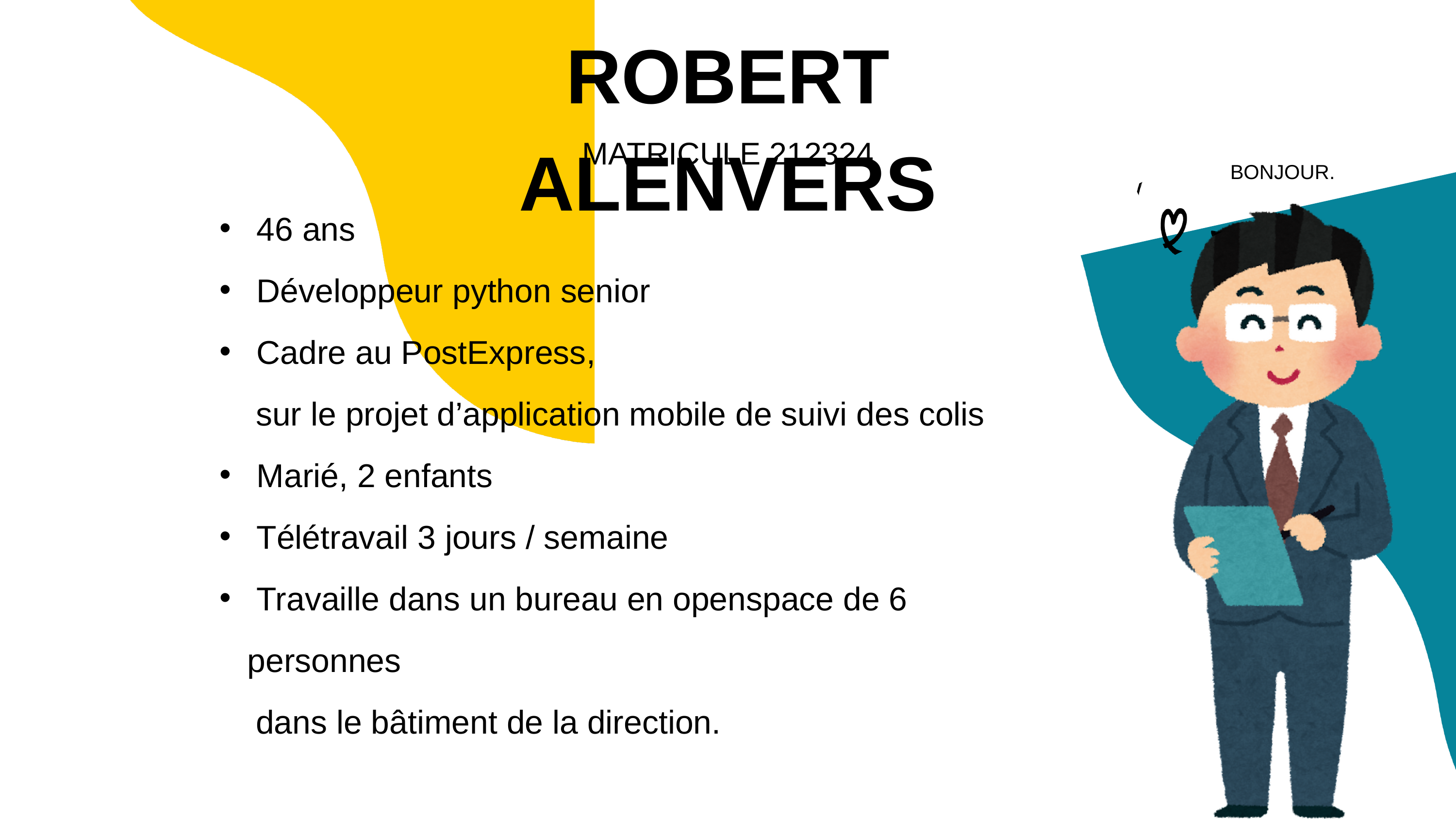

ROBERT ALENVERS
MATRICULE 212324
BONJOUR.

 46 ans​
 Développeur python senior​
 Cadre au PostExpress,
       sur le projet d’application mobile de suivi des colis​
 Marié, 2 enfants​
 Télétravail 3 jours / semaine​
 Travaille dans un bureau en openspace de 6 personnes
       dans le bâtiment de la direction.​